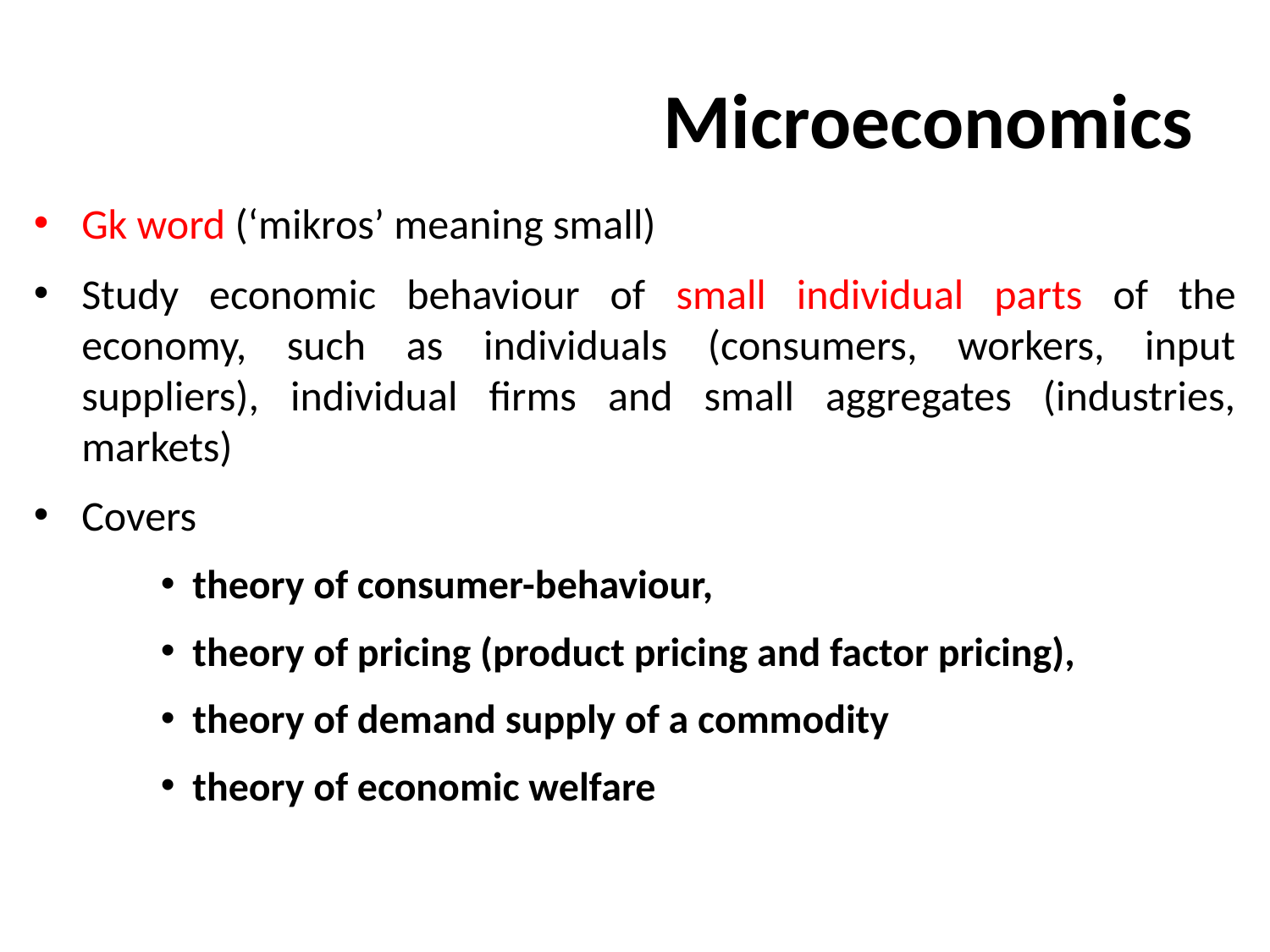

# Microeconomics
Gk word (‘mikros’ meaning small)
Study economic behaviour of small individual parts of the economy, such as individuals (consumers, workers, input suppliers), individual firms and small aggregates (industries, markets)
Covers
theory of consumer-behaviour,
theory of pricing (product pricing and factor pricing),
theory of demand supply of a commodity
theory of economic welfare